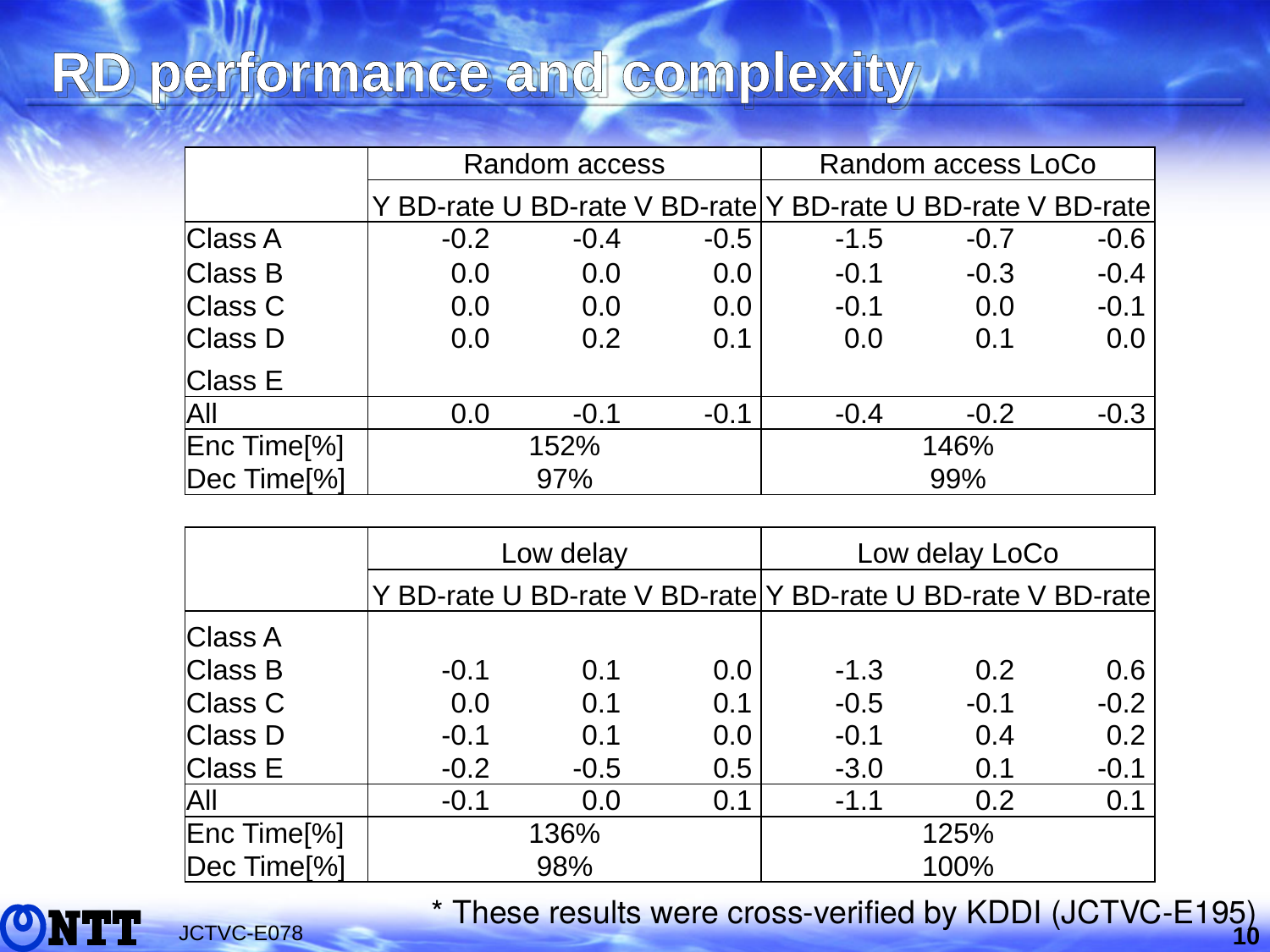

# RD performance and complexity
|  | Random access |  |  | Random access LoCo |  |  |
| --- | --- | --- | --- | --- | --- | --- |
|  | Y BD-rate | U BD-rate | V BD-rate | Y BD-rate | U BD-rate | V BD-rate |
| Class A | -0.2 | -0.4 | -0.5 | -1.5 | -0.7 | -0.6 |
| Class B | 0.0 | 0.0 | 0.0 | -0.1 | -0.3 | -0.4 |
| Class C | 0.0 | 0.0 | 0.0 | -0.1 | 0.0 | -0.1 |
| Class D | 0.0 | 0.2 | 0.1 | 0.0 | 0.1 | 0.0 |
| Class E |  |  |  |  |  |  |
| All | 0.0 | -0.1 | -0.1 | -0.4 | -0.2 | -0.3 |
| Enc Time[%] | 152% |  |  | 146% |  |  |
| Dec Time[%] | 97% |  |  | 99% |  |  |
|  |  |  |  |  |  |  |
|  | Low delay |  |  | Low delay LoCo |  |  |
|  | Y BD-rate | U BD-rate | V BD-rate | Y BD-rate | U BD-rate | V BD-rate |
| Class A |  |  |  |  |  |  |
| Class B | -0.1 | 0.1 | 0.0 | -1.3 | 0.2 | 0.6 |
| Class C | 0.0 | 0.1 | 0.1 | -0.5 | -0.1 | -0.2 |
| Class D | -0.1 | 0.1 | 0.0 | -0.1 | 0.4 | 0.2 |
| Class E | -0.2 | -0.5 | 0.5 | -3.0 | 0.1 | -0.1 |
| All | -0.1 | 0.0 | 0.1 | -1.1 | 0.2 | 0.1 |
| Enc Time[%] | 136% |  |  | 125% |  |  |
| Dec Time[%] | 98% |  |  | 100% |  |  |
* These results were cross-verified by KDDI (JCTVC-E195)